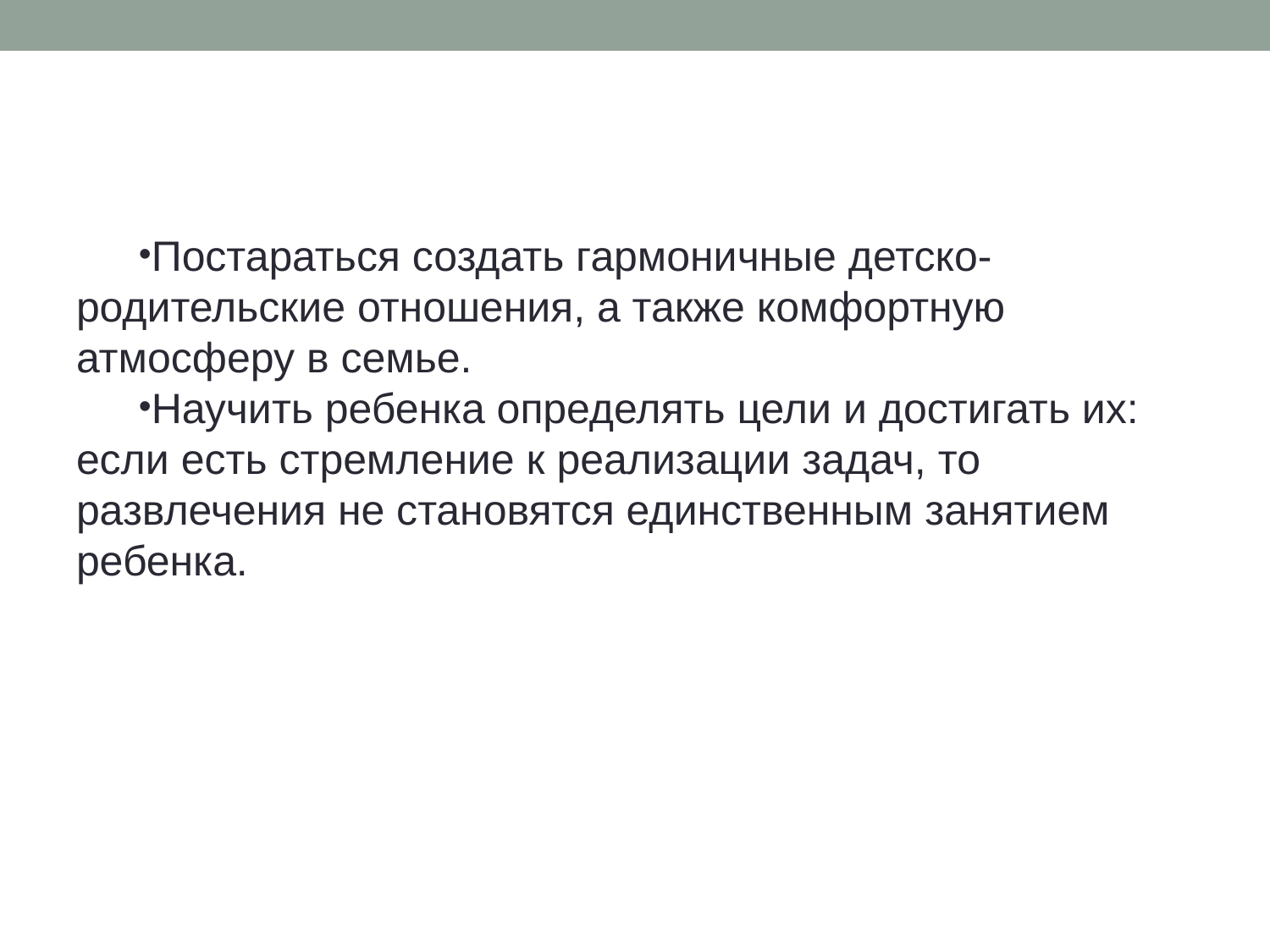

#
Постараться создать гармоничные детско-родительские отношения, а также комфортную атмосферу в семье.
Научить ребенка определять цели и достигать их: если есть стремление к реализации задач, то развлечения не становятся единственным занятием ребенка.